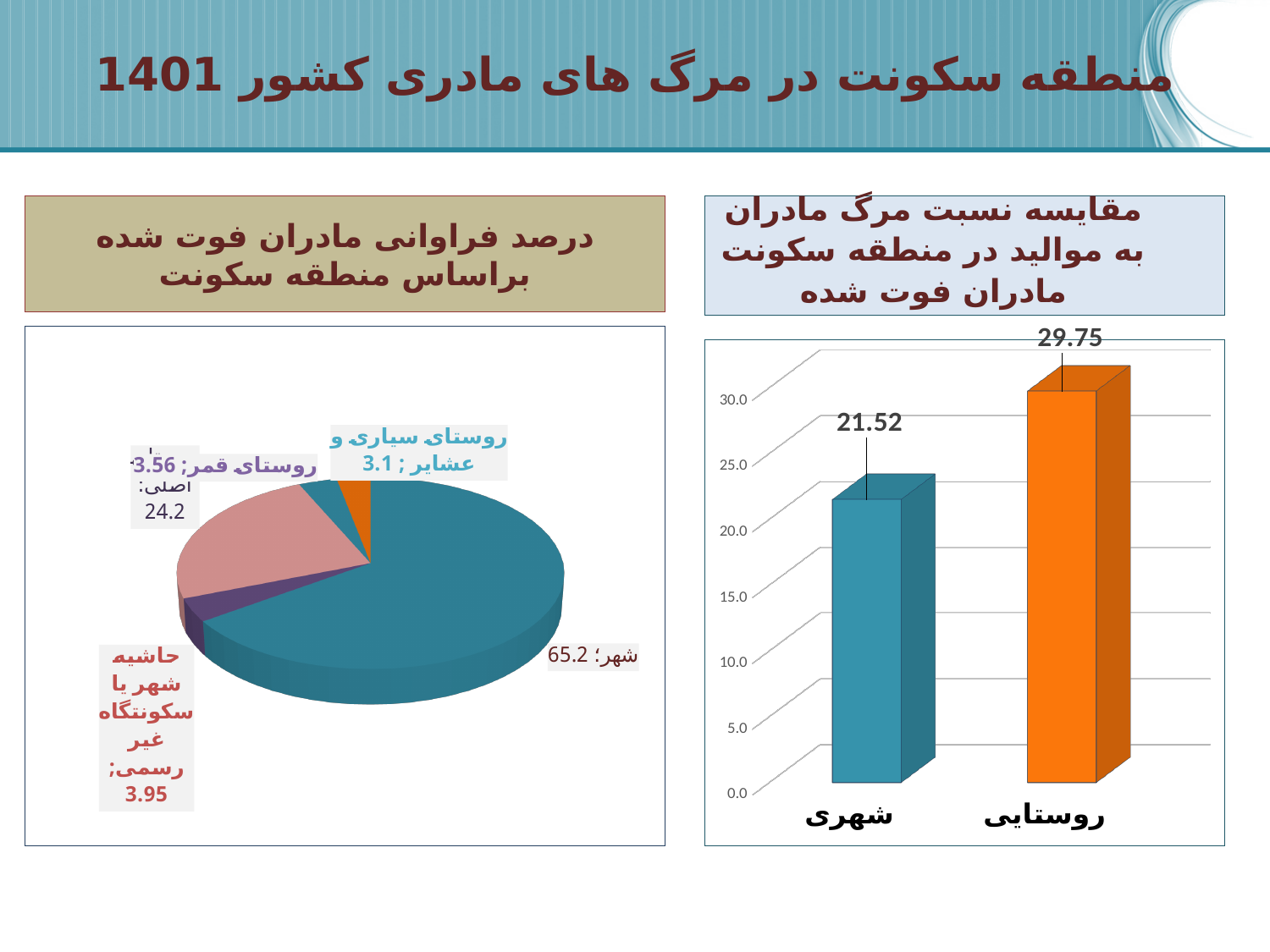

# منطقه سکونت در مرگ های مادری کشور 1401
درصد فراوانی مادران فوت شده براساس منطقه سکونت
مقایسه نسبت مرگ مادران به موالید در منطقه سکونت مادران فوت شده

[unsupported chart]

[unsupported chart]